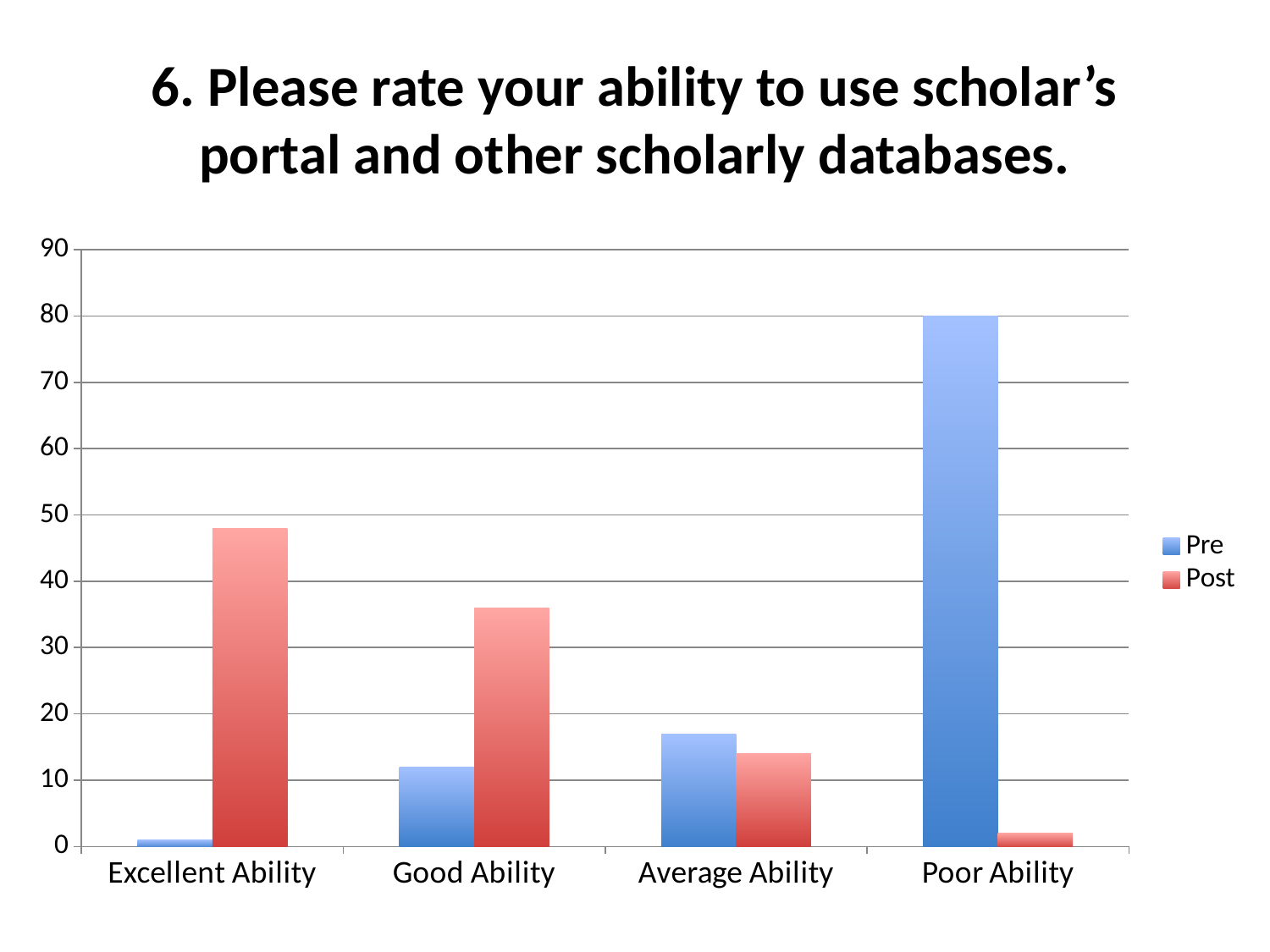

# 6. Please rate your ability to use scholar’s portal and other scholarly databases.

### Chart

| Category | Pre | Post |
|---|---|---|
| Excellent Ability | 1.0 | 48.0 |
| Good Ability | 12.0 | 36.0 |
| Average Ability | 17.0 | 14.0 |
| Poor Ability | 80.0 | 2.0 |